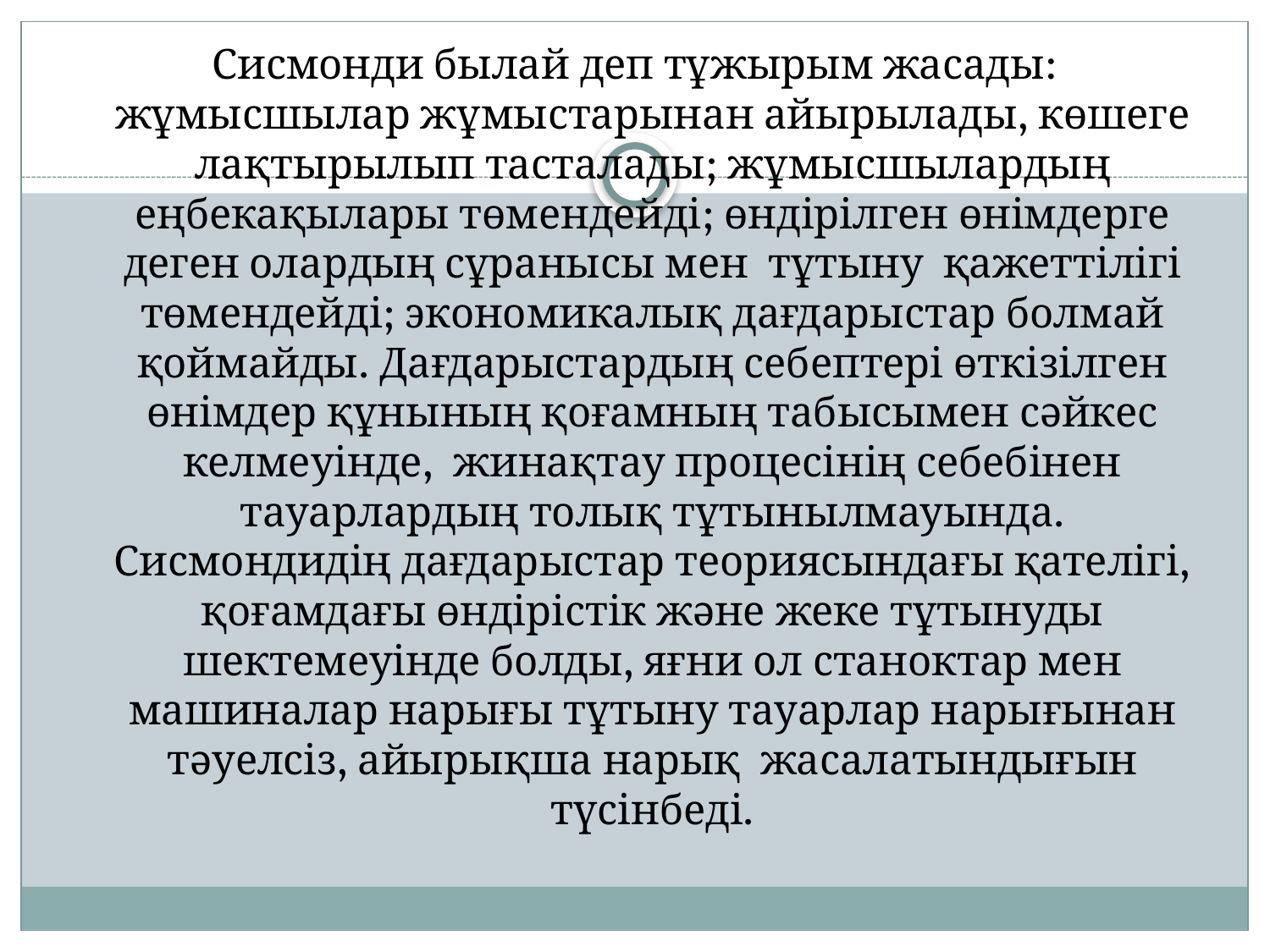

Сисмонди былай деп тұжырым жасады: жұмысшылар жұмыстарынан айырылады, көшеге лақтырылып тасталады; жұмысшылардың еңбекақылары төмендейді; өндірілген өнімдерге деген олардың сұранысы мен  тұтыну  қажеттілігі төмендейді; экономикалық дағдарыстар болмай қоймайды. Дағдарыстардың себептері өткізілген өнімдер құнының қоғамның табысымен сәйкес келмеуінде,  жинақтау процесінің себебінен тауарлардың толық тұтынылмауында. Сисмондидің дағдарыстар теориясындағы қателігі, қоғамдағы өндірістік және жеке тұтынуды шектемеуінде болды, яғни ол станоктар мен машиналар нарығы тұтыну тауарлар нарығынан тәуелсіз, айырықша нарық  жасалатындығын түсінбеді.